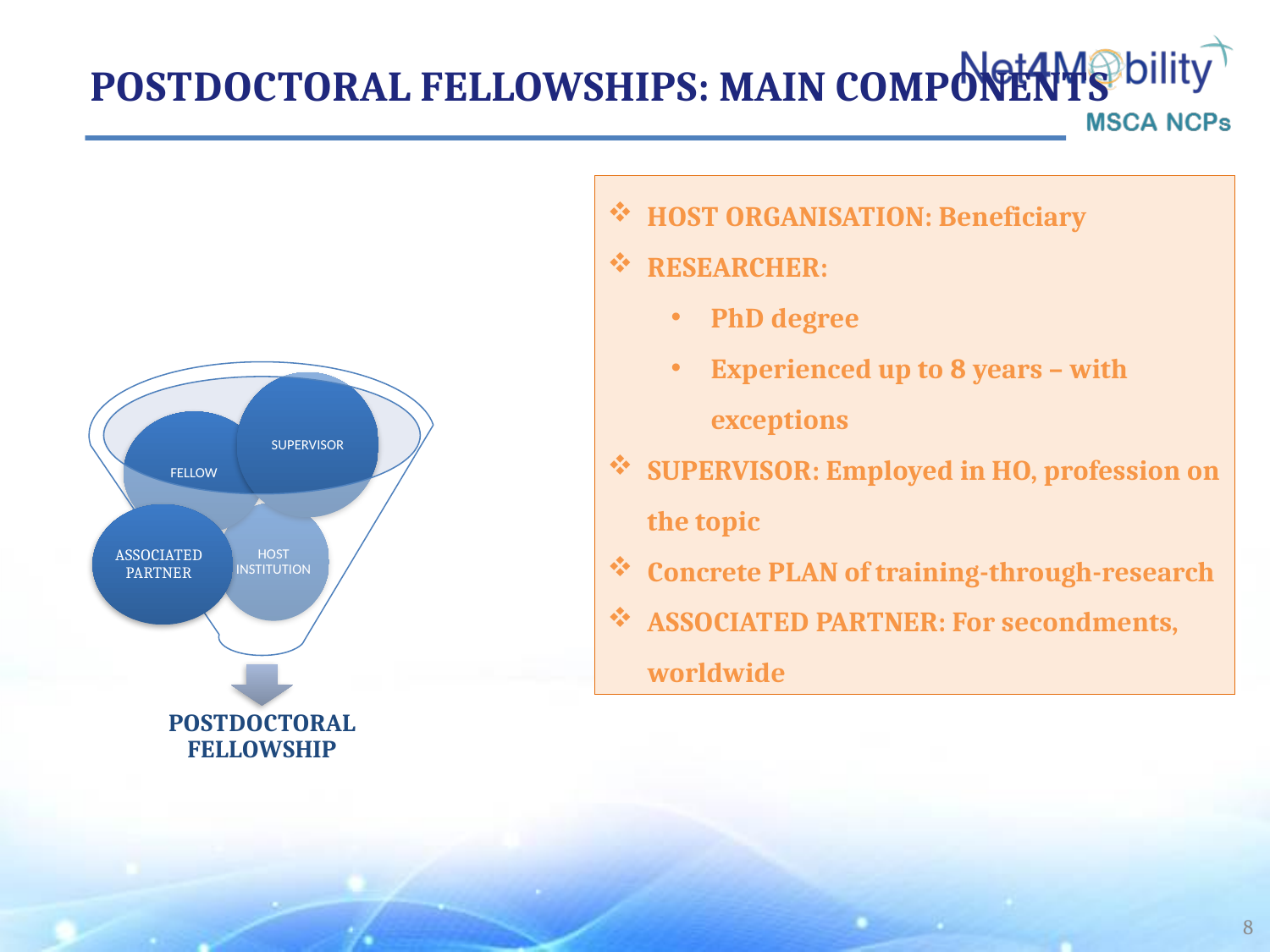

Postdoctoral Fellowshıps: Maın Components

HOST ORGANISATION: Beneficiary
RESEARCHER:
PhD degree
Experienced up to 8 years – with exceptions
SUPERVISOR: Employed in HO, profession on the topic
Concrete PLAN of training-through-research
ASSOCIATED PARTNER: For secondments, worldwide
POSTDOCTORAL FELLOWSHIP
HOST INSTITUTION
FELLOW
SUPERVISOR

ASSOCIATED PARTNER
8